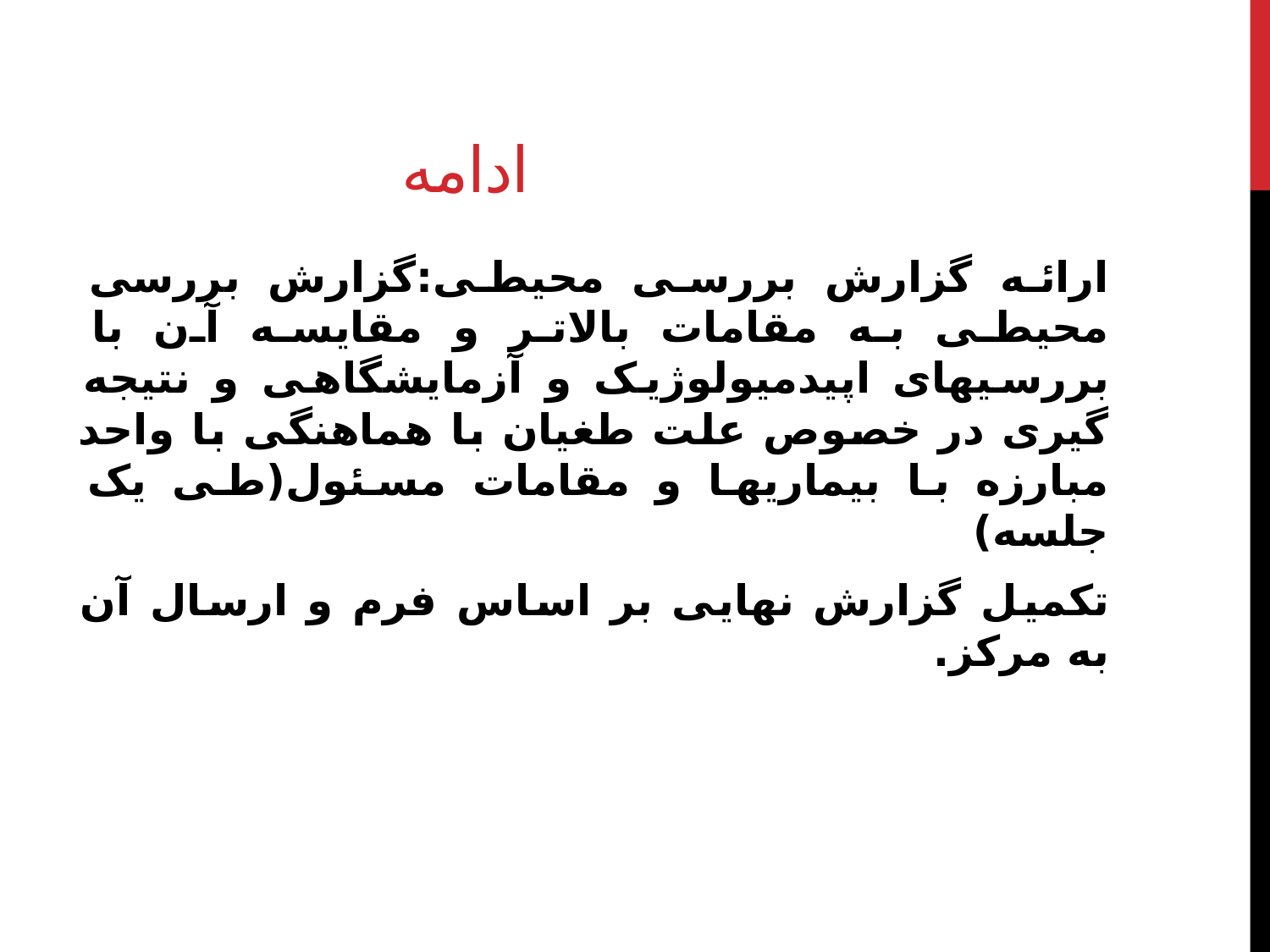

# ادامه
ارائه گزارش بررسی محیطی:گزارش بررسی محیطی به مقامات بالاتر و مقایسه آن با بررسیهای اپیدمیولوژیک و آزمایشگاهی و نتیجه گیری در خصوص علت طغیان با هماهنگی با واحد مبارزه با بیماریها و مقامات مسئول(طی یک جلسه)
تکمیل گزارش نهایی بر اساس فرم و ارسال آن به مرکز.